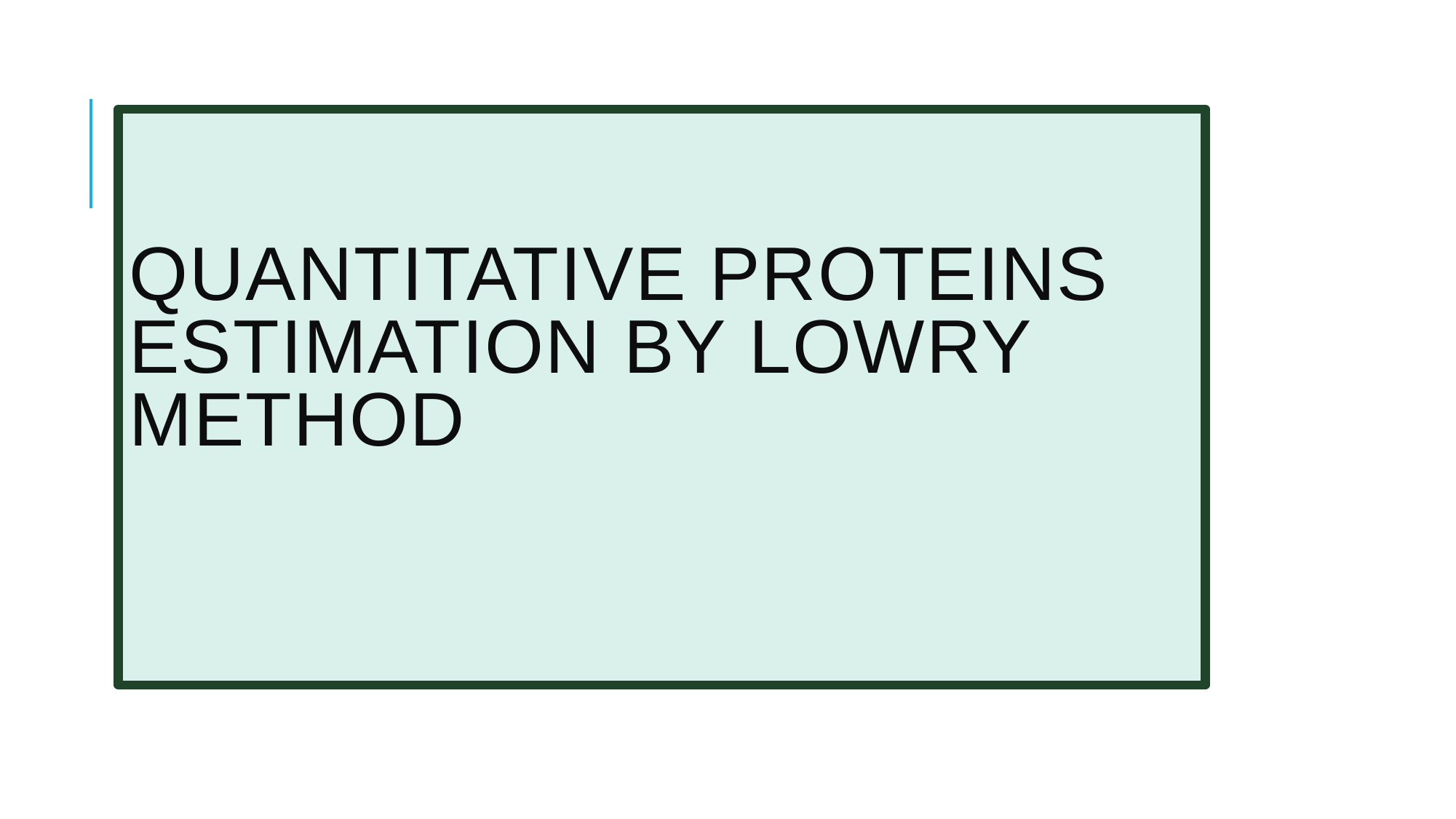

# Quantitative Proteins Estimation by lowry method